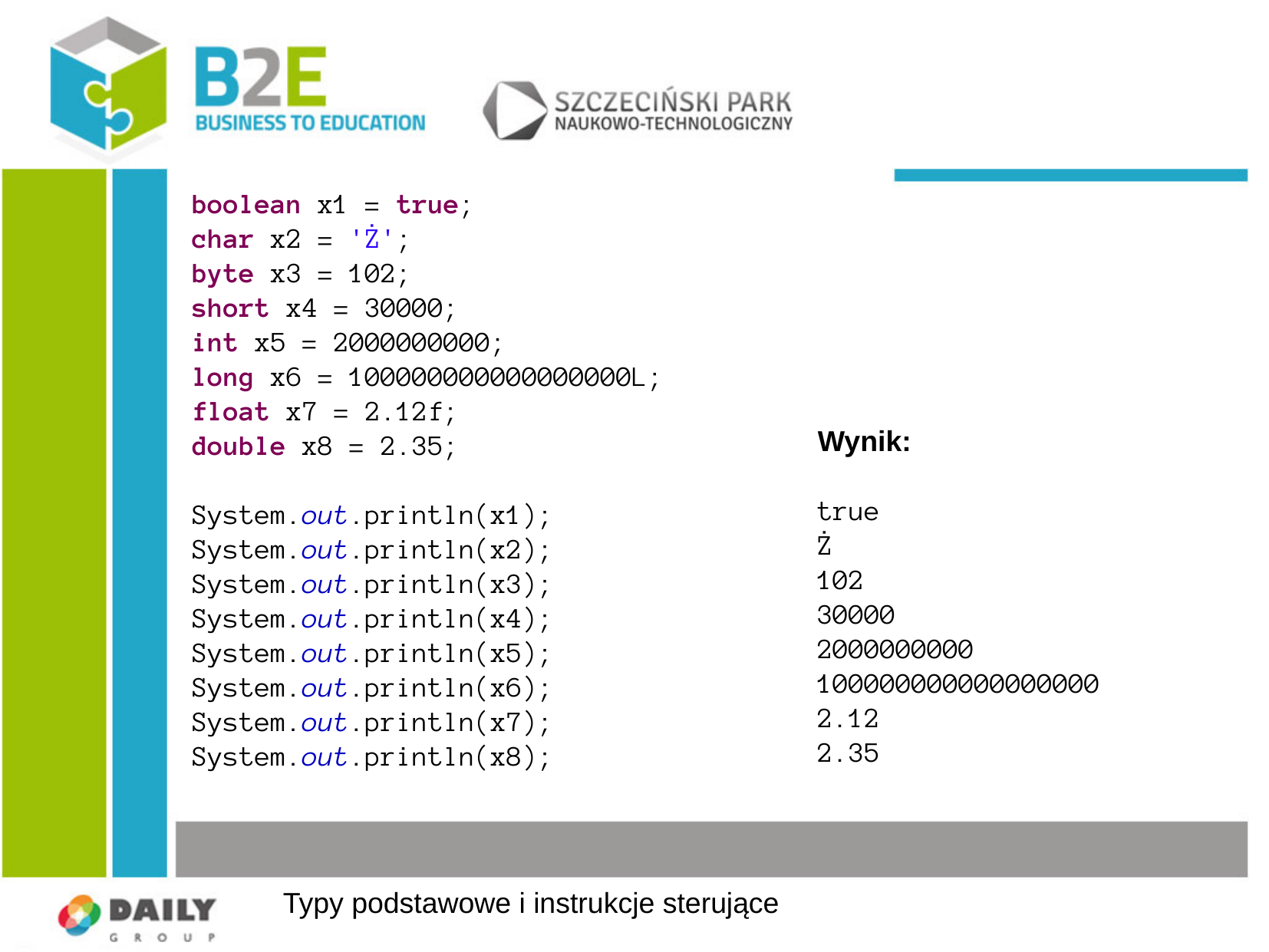

boolean x1 = true;
char x2 = 'Ż';
byte x3 = 102;
short x4 = 30000;
int x5 = 2000000000;
long x6 = 100000000000000000L;
float x7 = 2.12f;
double x8 = 2.35;

System.out.println(x1);
System.out.println(x2);
System.out.println(x3);
System.out.println(x4);
System.out.println(x5);
System.out.println(x6);
System.out.println(x7);
System.out.println(x8);
Wynik:

true
Ż
102
30000
2000000000
100000000000000000
2.12
2.35
Typy podstawowe i instrukcje sterujące